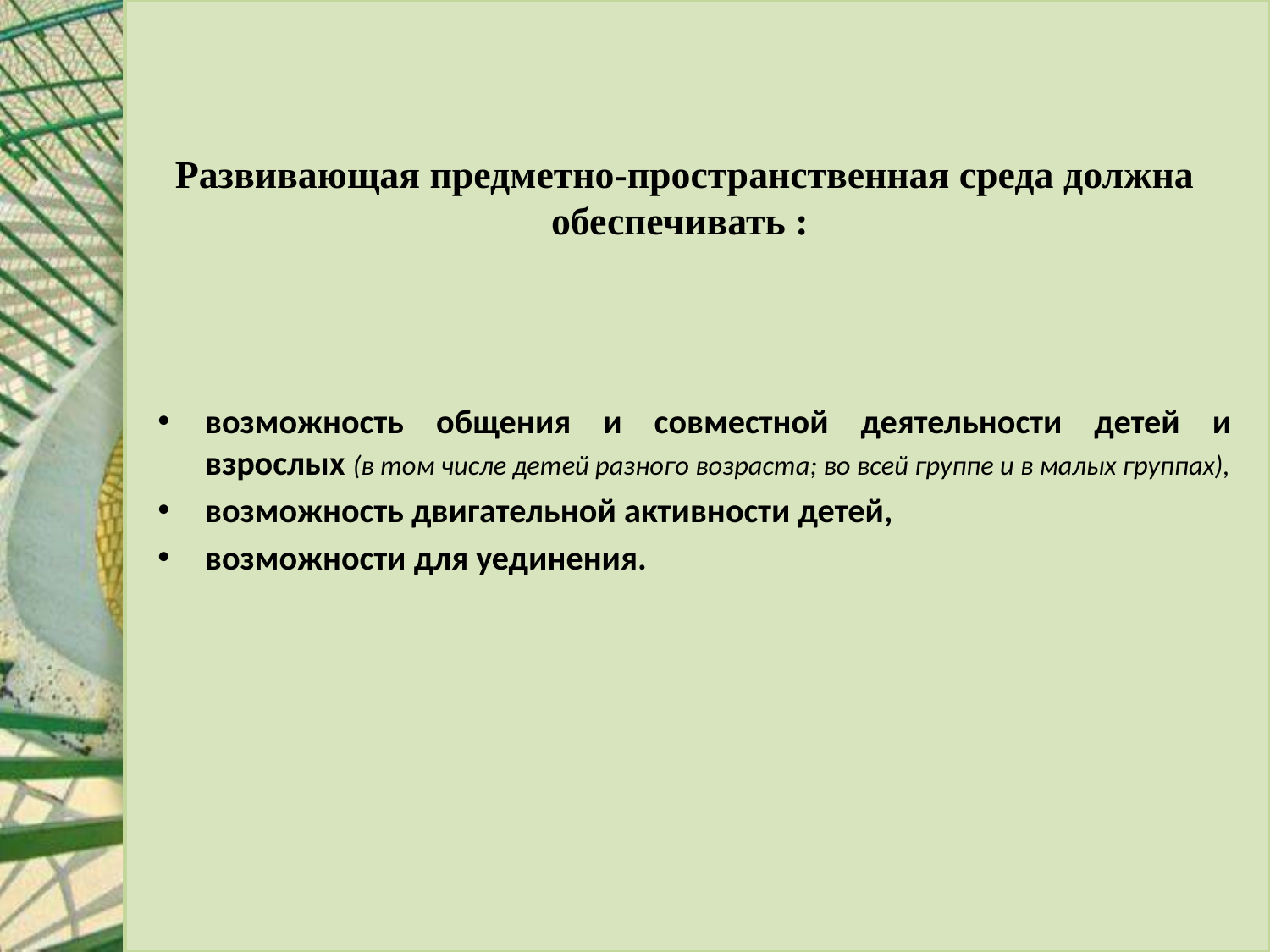

# Развивающая предметно-пространственная среда должна обеспечивать :

возможность общения и совместной деятельности детей и взрослых (в том числе детей разного возраста; во всей группе и в малых группах),
возможность двигательной активности детей,
возможности для уединения.